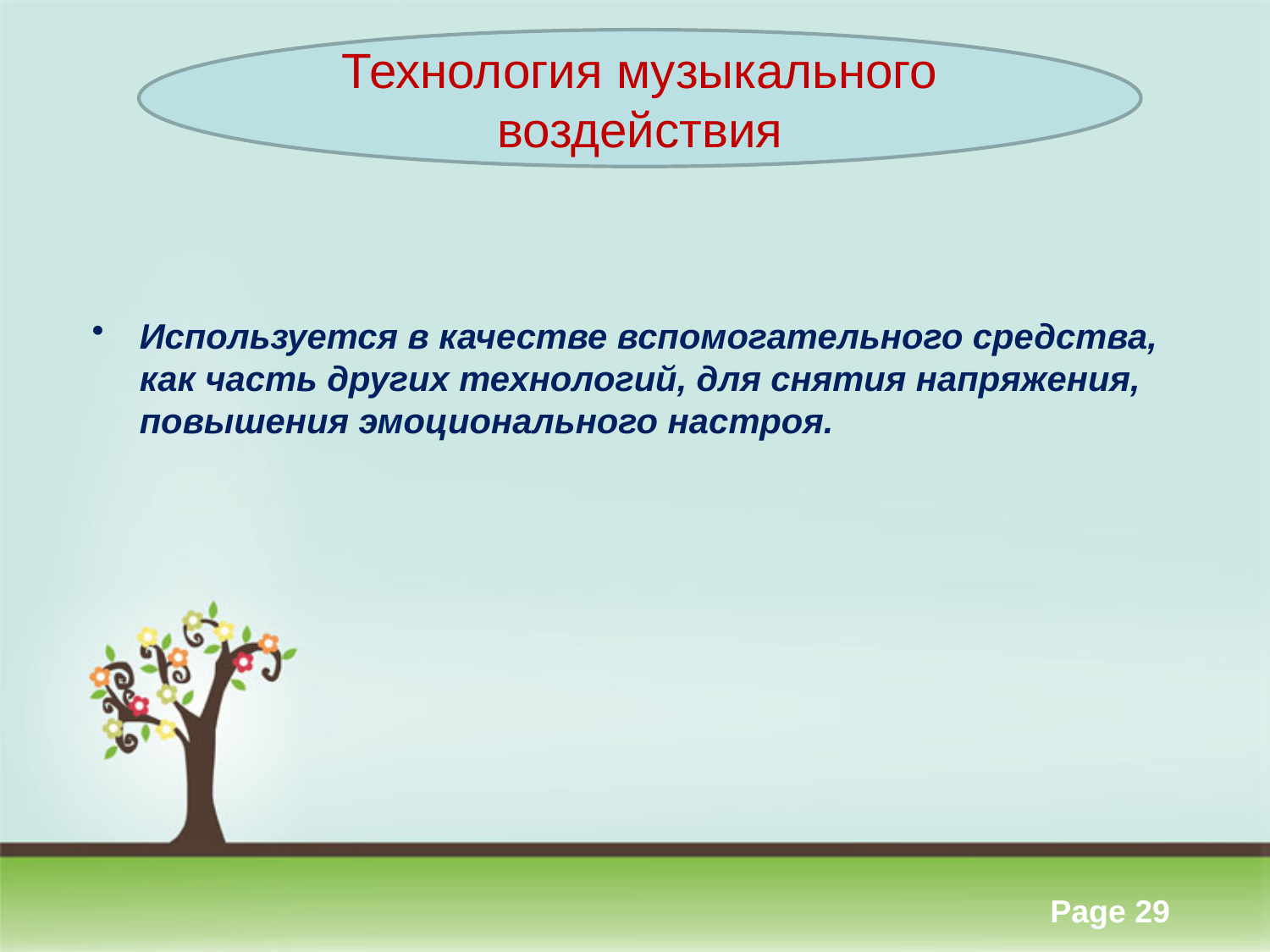

Технология музыкального воздействия
#
Используется в качестве вспомогательного средства, как часть других технологий, для снятия напряжения, повышения эмоционального настроя.